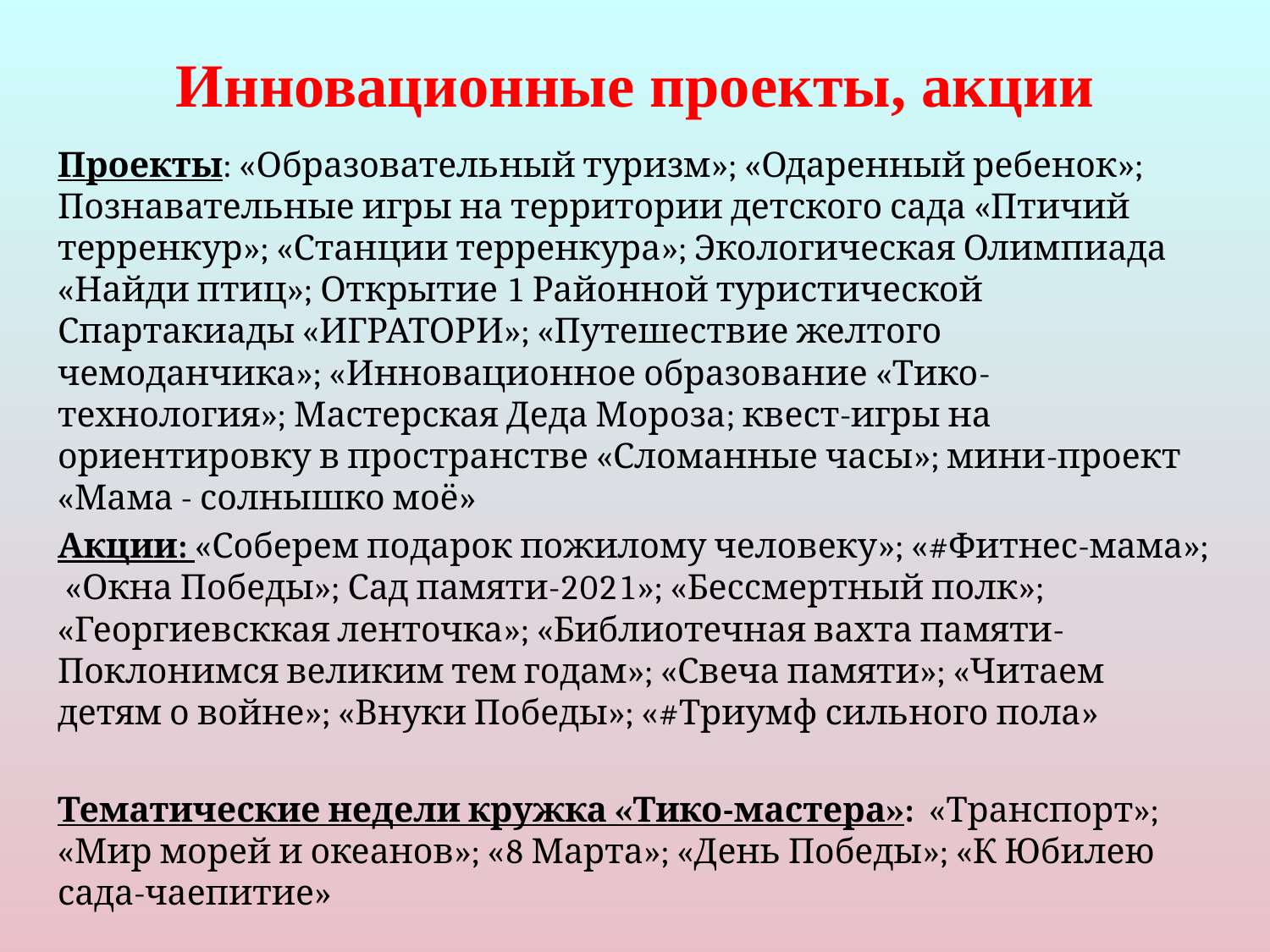

# Инновационные проекты, акции
Проекты: «Образовательный туризм»; «Одаренный ребенок»; Познавательные игры на территории детского сада «Птичий терренкур»; «Станции терренкура»; Экологическая Олимпиада  «Найди птиц»; Открытие 1 Районной туристической Спартакиады «ИГРАТОРИ»; «Путешествие желтого чемоданчика»; «Инновационное образование «Тико-технология»; Мастерская Деда Мороза; квест-игры на ориентировку в пространстве «Сломанные часы»; мини-проект «Мама - солнышко моё»
Акции: «Соберем подарок пожилому человеку»; «#Фитнес-мама»;  «Окна Победы»; Сад памяти-2021»; «Бессмертный полк»; «Георгиевсккая ленточка»; «Библиотечная вахта памяти-Поклонимся великим тем годам»; «Свеча памяти»; «Читаем детям о войне»; «Внуки Победы»; «#Триумф сильного пола»

Тематические недели кружка «Тико-мастера»:  «Транспорт»; «Мир морей и океанов»; «8 Марта»; «День Победы»; «К Юбилею сада-чаепитие»